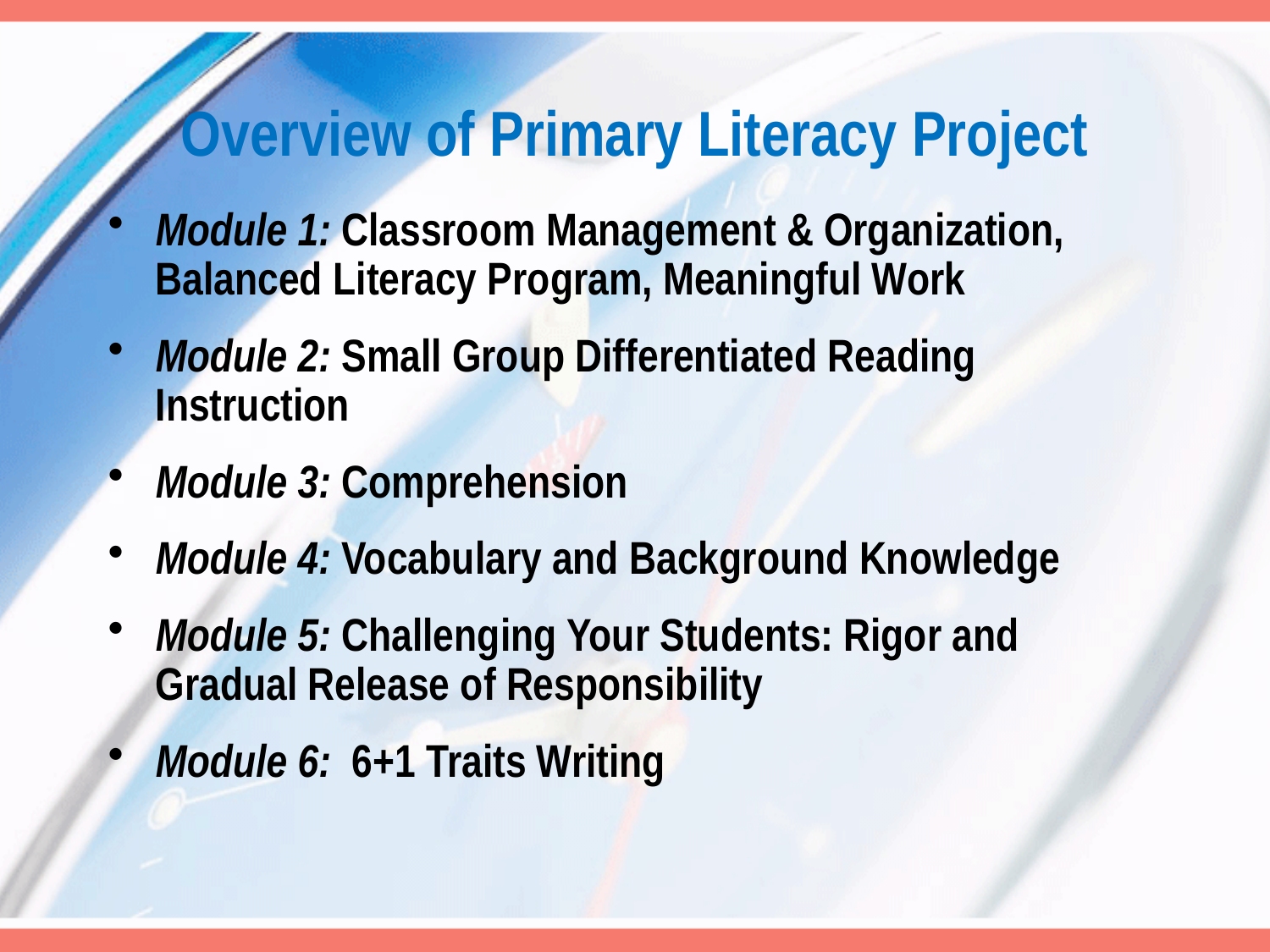

Overview of Primary Literacy Project

Module 1: Classroom Management & Organization, Balanced Literacy Program, Meaningful Work

Module 2: Small Group Differentiated Reading Instruction

Module 3: Comprehension

Module 4: Vocabulary and Background Knowledge

Module 5: Challenging Your Students: Rigor and Gradual Release of Responsibility

Module 6:  6+1 Traits Writing